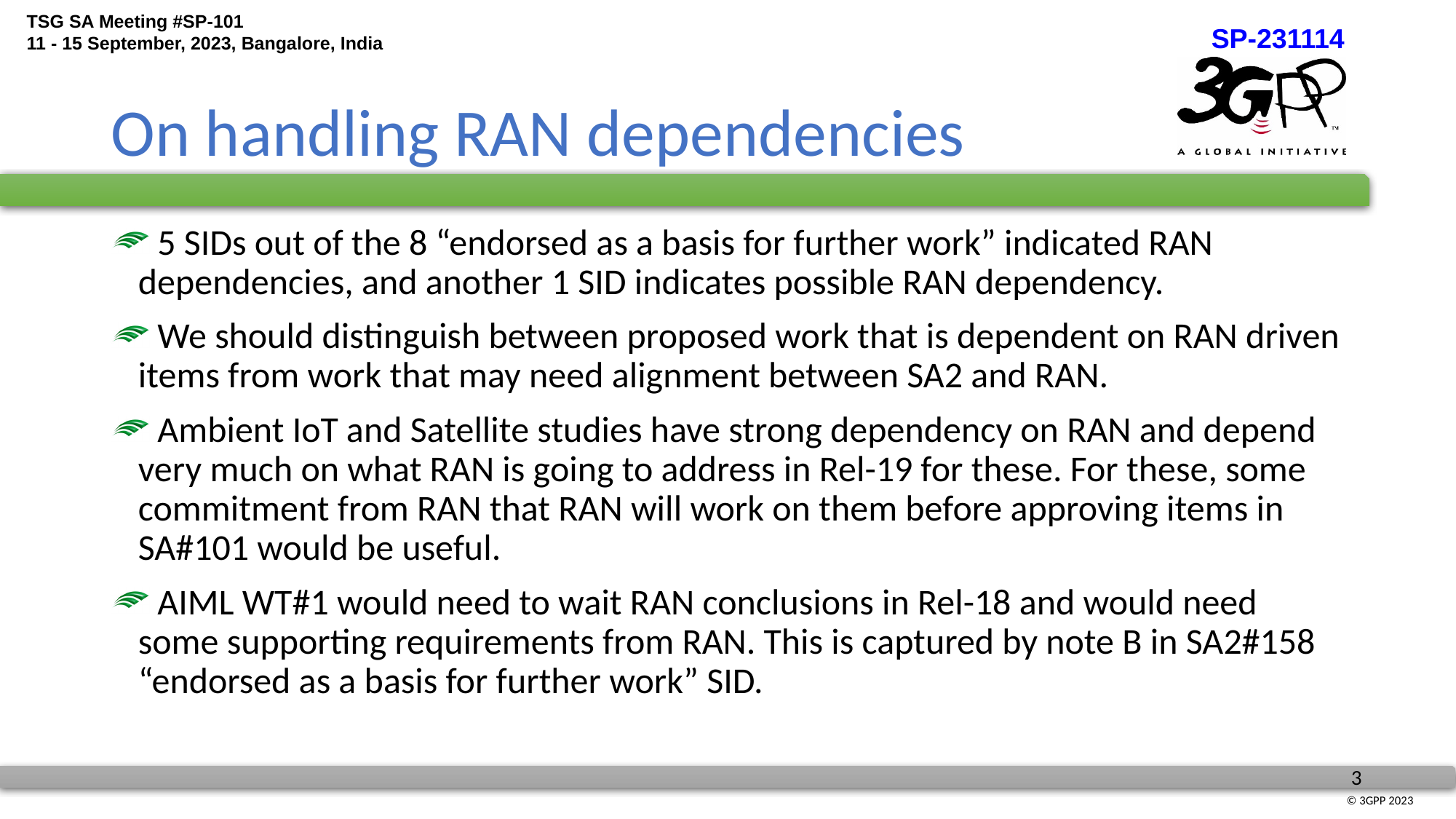

SP-231114
# On handling RAN dependencies
 5 SIDs out of the 8 “endorsed as a basis for further work” indicated RAN dependencies, and another 1 SID indicates possible RAN dependency.
 We should distinguish between proposed work that is dependent on RAN driven items from work that may need alignment between SA2 and RAN.
 Ambient IoT and Satellite studies have strong dependency on RAN and depend very much on what RAN is going to address in Rel-19 for these. For these, some commitment from RAN that RAN will work on them before approving items in SA#101 would be useful.
 AIML WT#1 would need to wait RAN conclusions in Rel-18 and would need some supporting requirements from RAN. This is captured by note B in SA2#158 “endorsed as a basis for further work” SID.